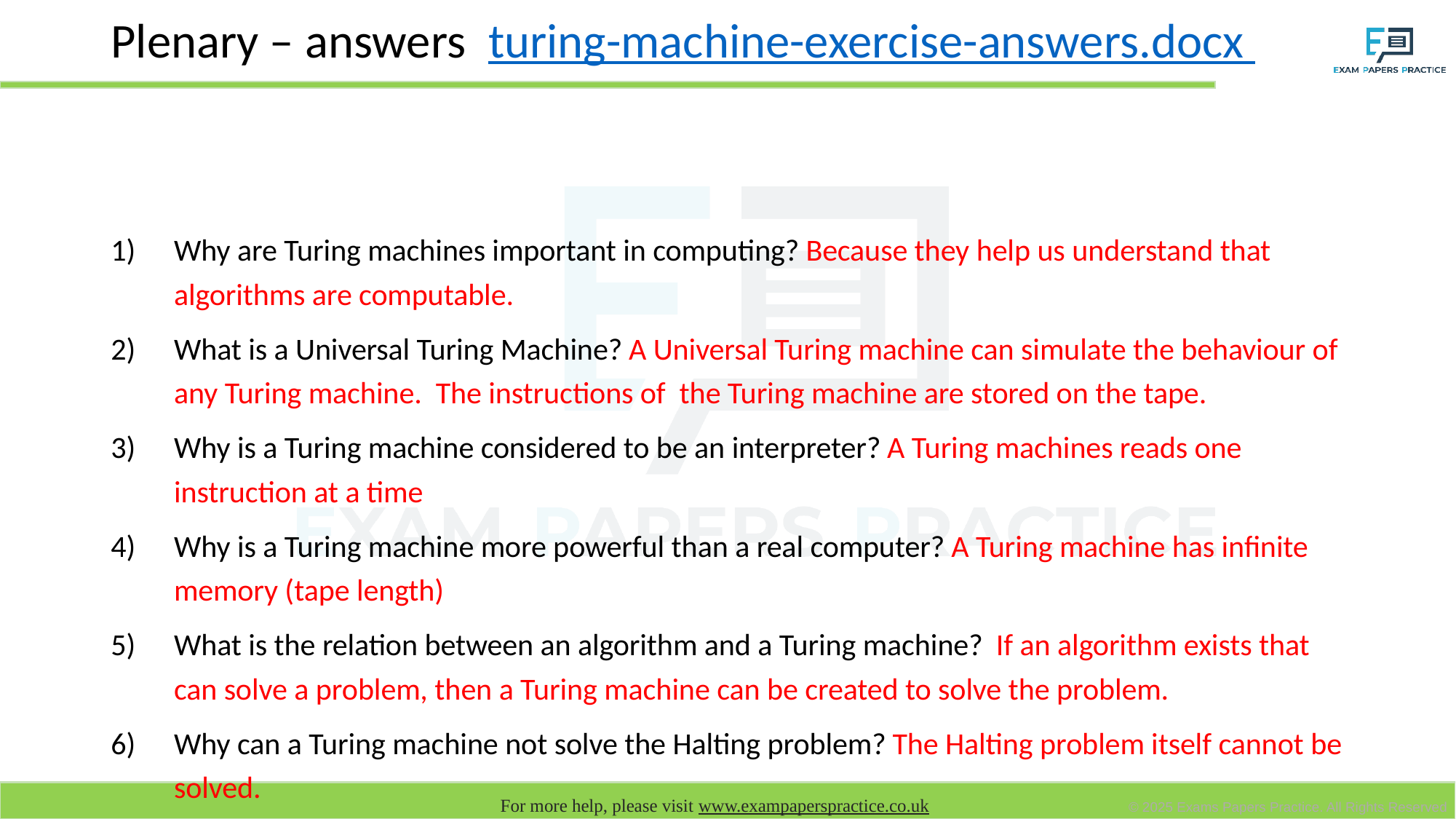

# Plenary – answers  turing-machine-exercise-answers.docx
Why are Turing machines important in computing? Because they help us understand that algorithms are computable.
What is a Universal Turing Machine? A Universal Turing machine can simulate the behaviour of any Turing machine.  The instructions of  the Turing machine are stored on the tape.
Why is a Turing machine considered to be an interpreter? A Turing machines reads one instruction at a time
Why is a Turing machine more powerful than a real computer? A Turing machine has infinite memory (tape length)
What is the relation between an algorithm and a Turing machine?  If an algorithm exists that can solve a problem, then a Turing machine can be created to solve the problem.
Why can a Turing machine not solve the Halting problem? The Halting problem itself cannot be solved.